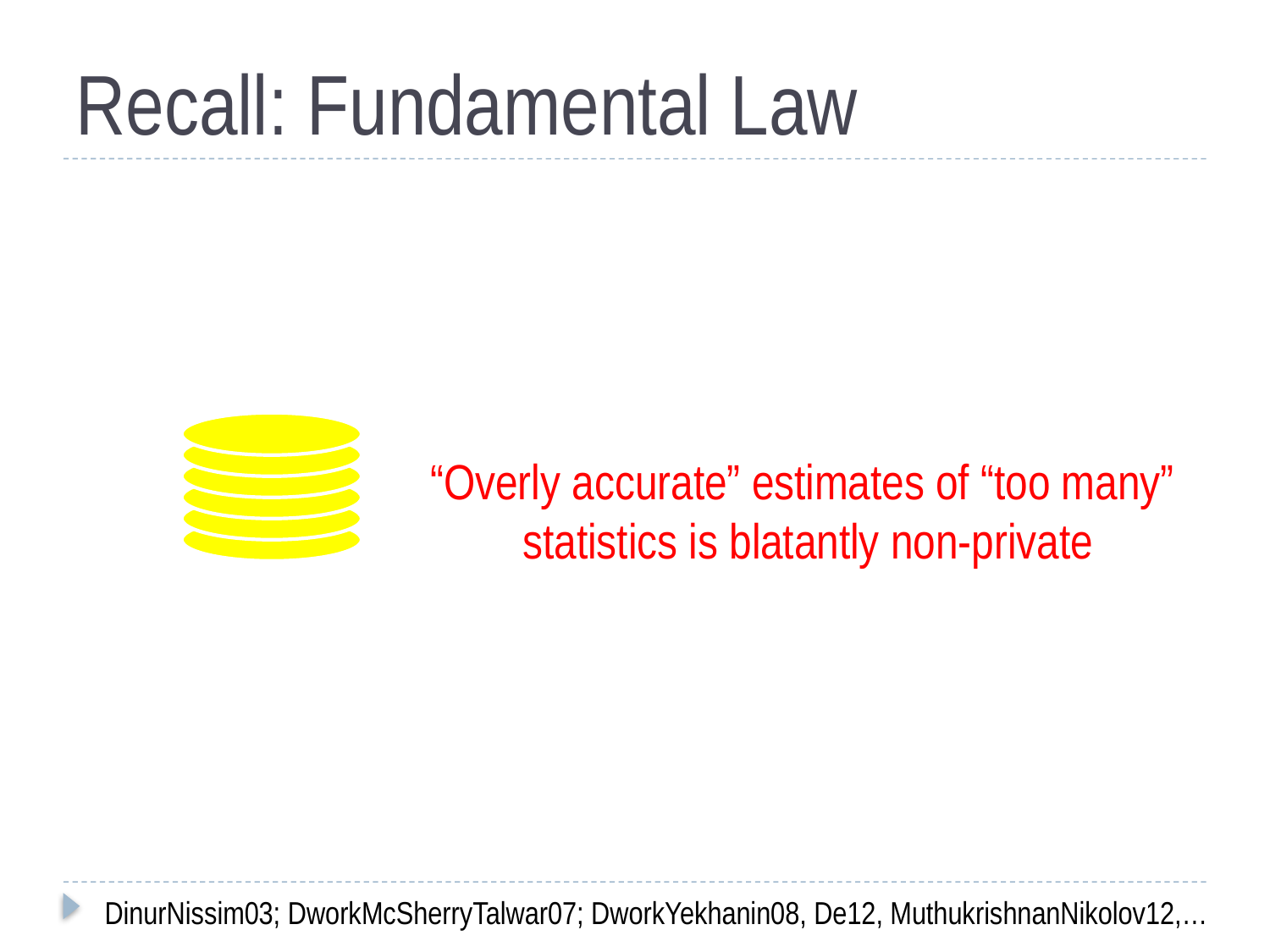

# Recall: Fundamental Law

“Overly accurate” estimates of “too many”
statistics is blatantly non-private
DinurNissim03; DworkMcSherryTalwar07; DworkYekhanin08, De12, MuthukrishnanNikolov12,…